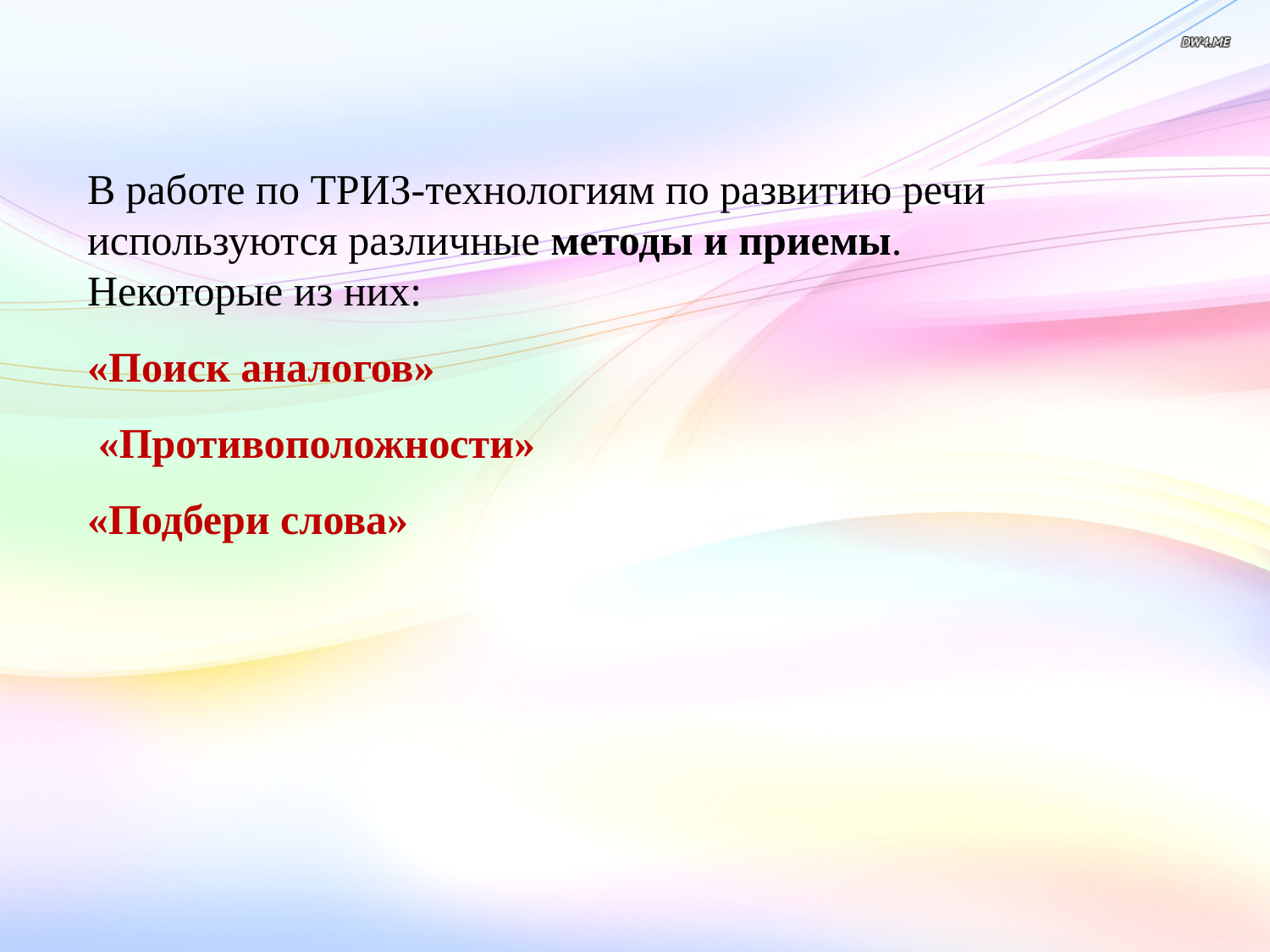

В работе по ТРИЗ-технологиям по развитию речи используются различные методы и приемы.
Некоторые из них:
«Поиск аналогов»
 «Противоположности»
«Подбери слова»